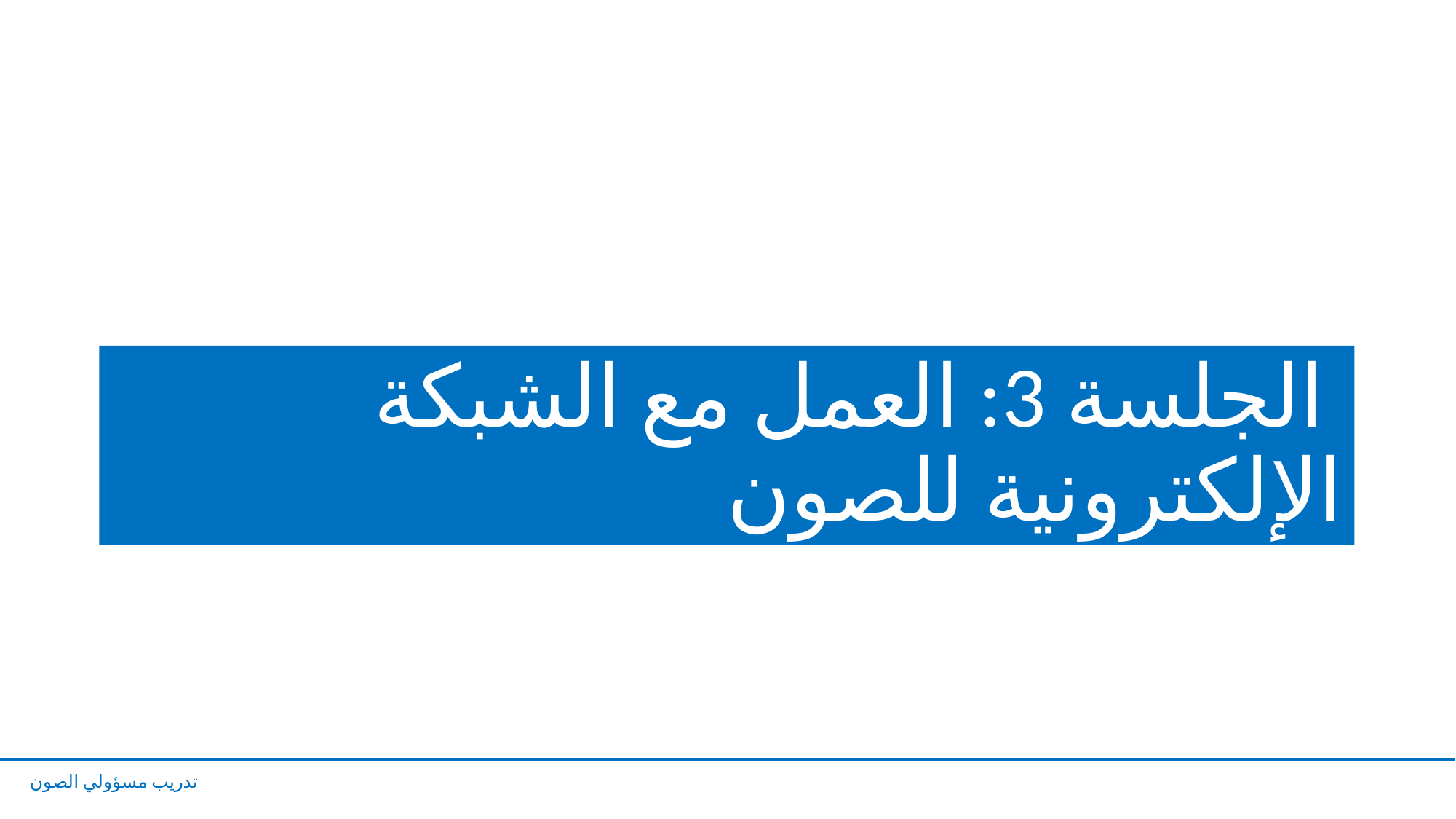

# الجلسة 3: العمل مع الشبكة الإلكترونية للصون

تدريب مسؤولي الصون